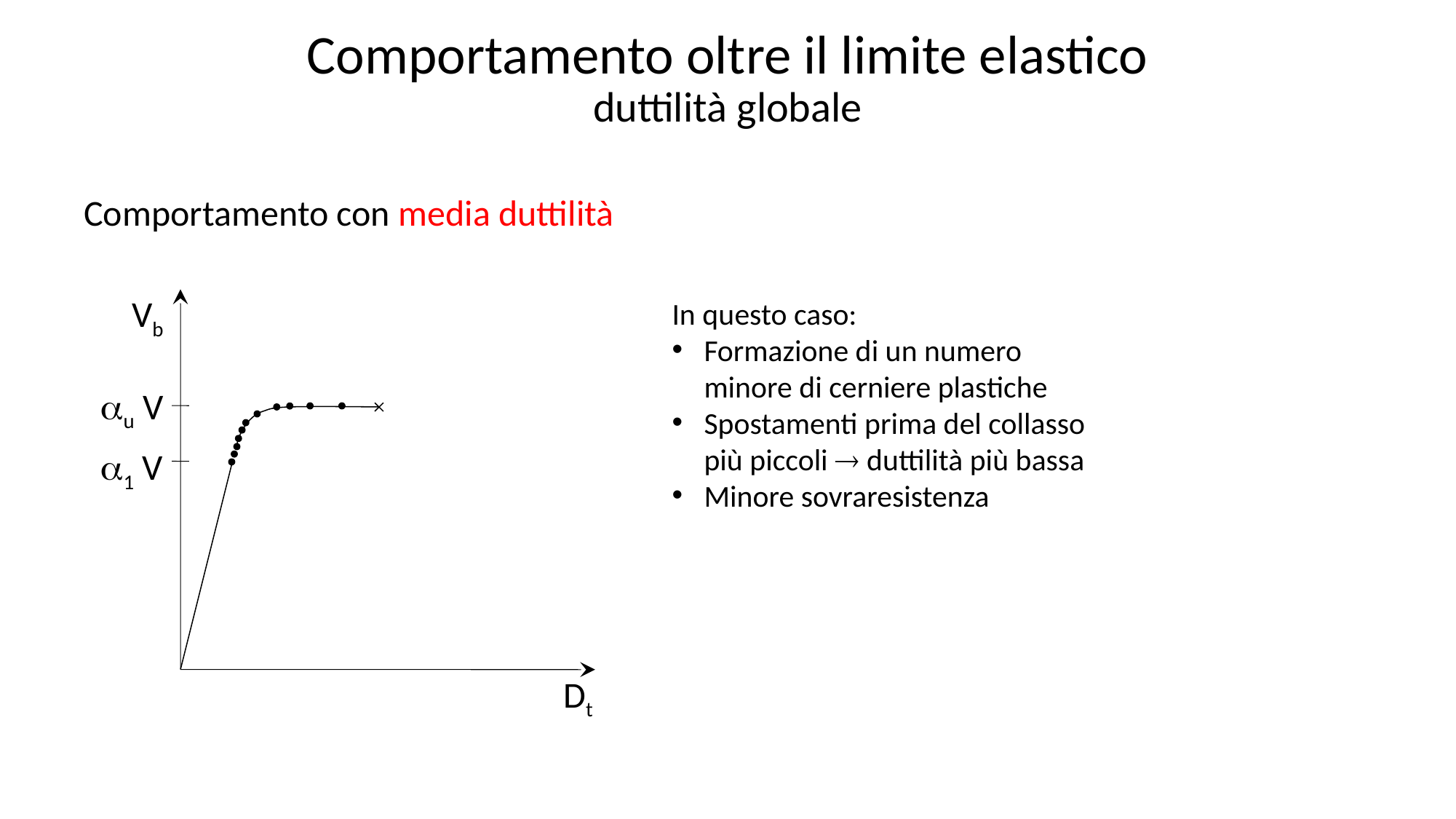

# Comportamento oltre il limite elastico duttilità globale
Comportamento con media duttilità
In questo caso:
Formazione di un numero minore di cerniere plastiche
Spostamenti prima del collasso più piccoli → duttilità più bassa
Minore sovraresistenza

Vb
αu V
α1 V
Dt